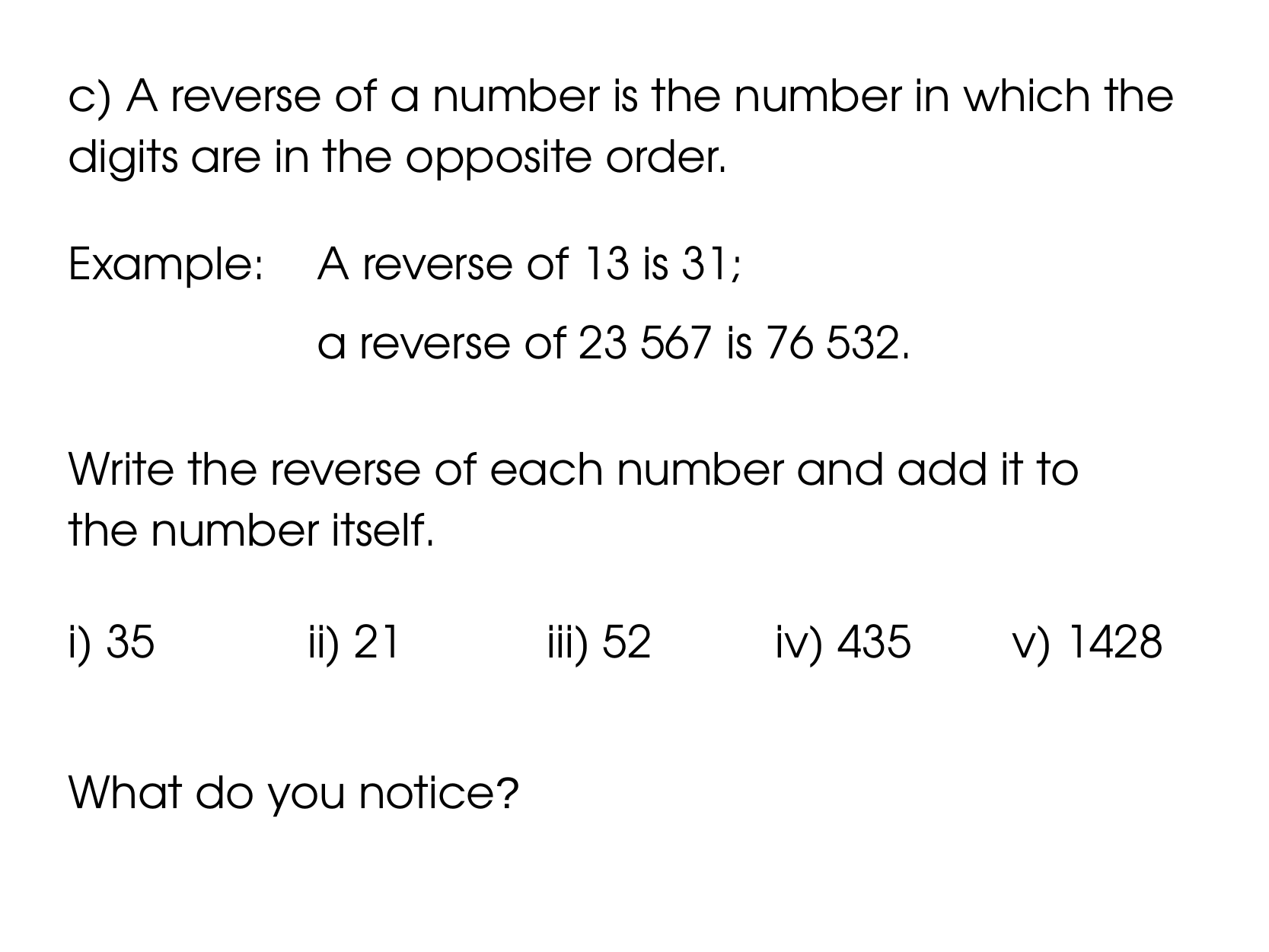

c) A reverse of a number is the number in which the digits are in the opposite order.
Example:
A reverse of 13 is 31;
a reverse of 23 567 is 76 532.
Write the reverse of each number and add it to the number itself.
i) 35
ii) 21
iii) 52
iv) 435
v) 1428
What do you notice?